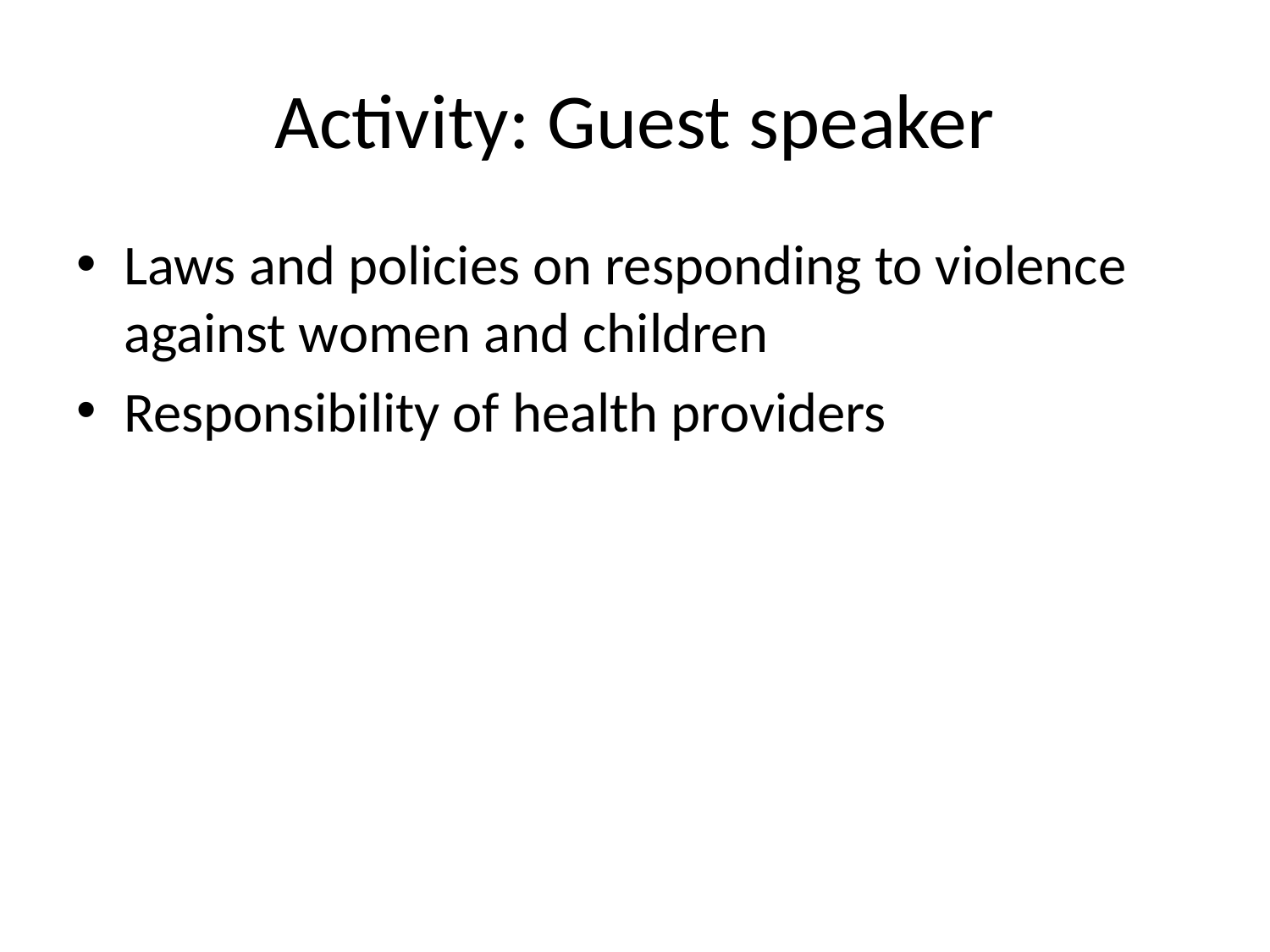

# Activity: Guest speaker
Laws and policies on responding to violence against women and children
Responsibility of health providers